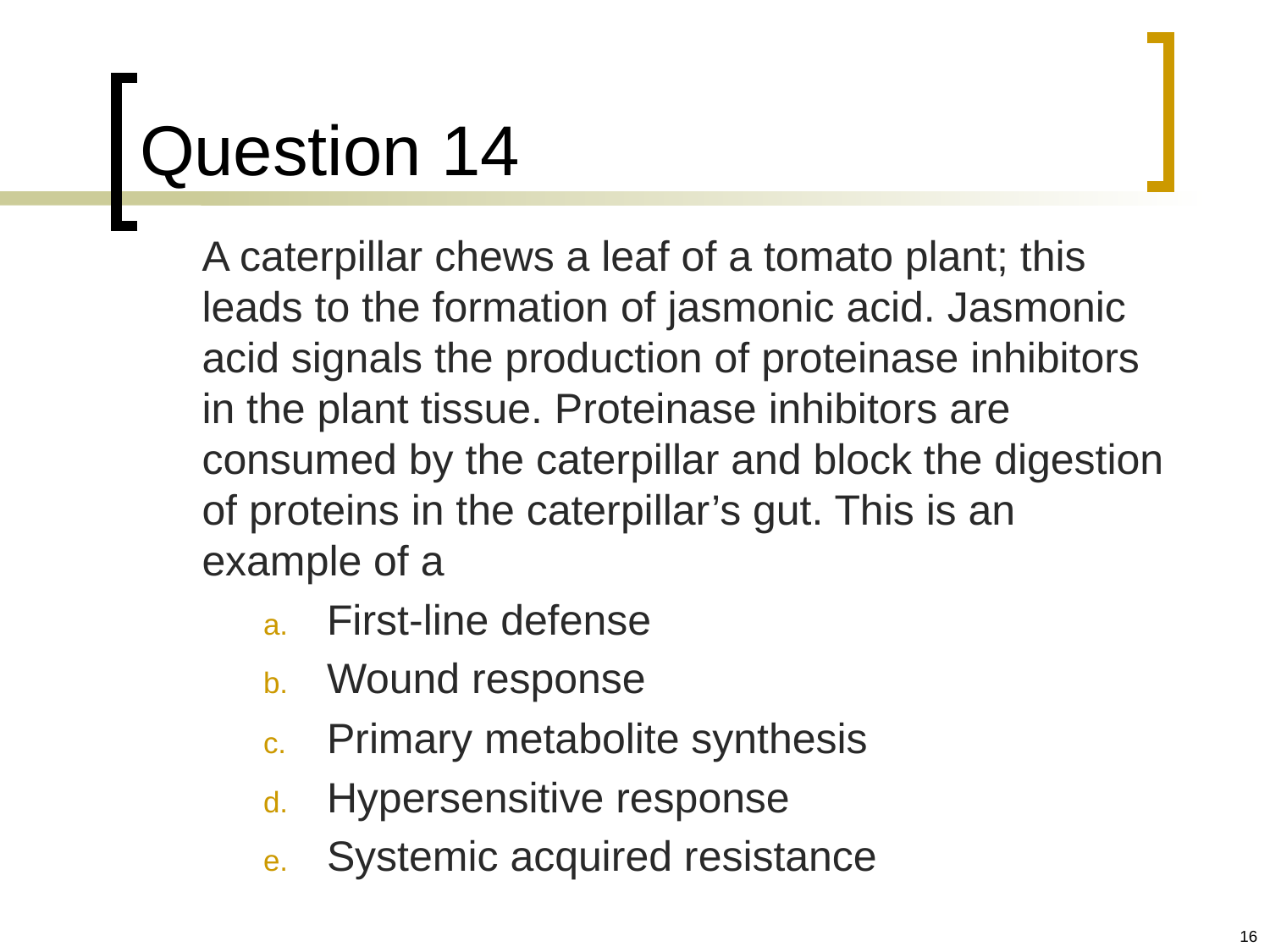

# Question 14
	A caterpillar chews a leaf of a tomato plant; this leads to the formation of jasmonic acid. Jasmonic acid signals the production of proteinase inhibitors in the plant tissue. Proteinase inhibitors are consumed by the caterpillar and block the digestion of proteins in the caterpillar’s gut. This is an example of a
First-line defense
Wound response
Primary metabolite synthesis
Hypersensitive response
Systemic acquired resistance